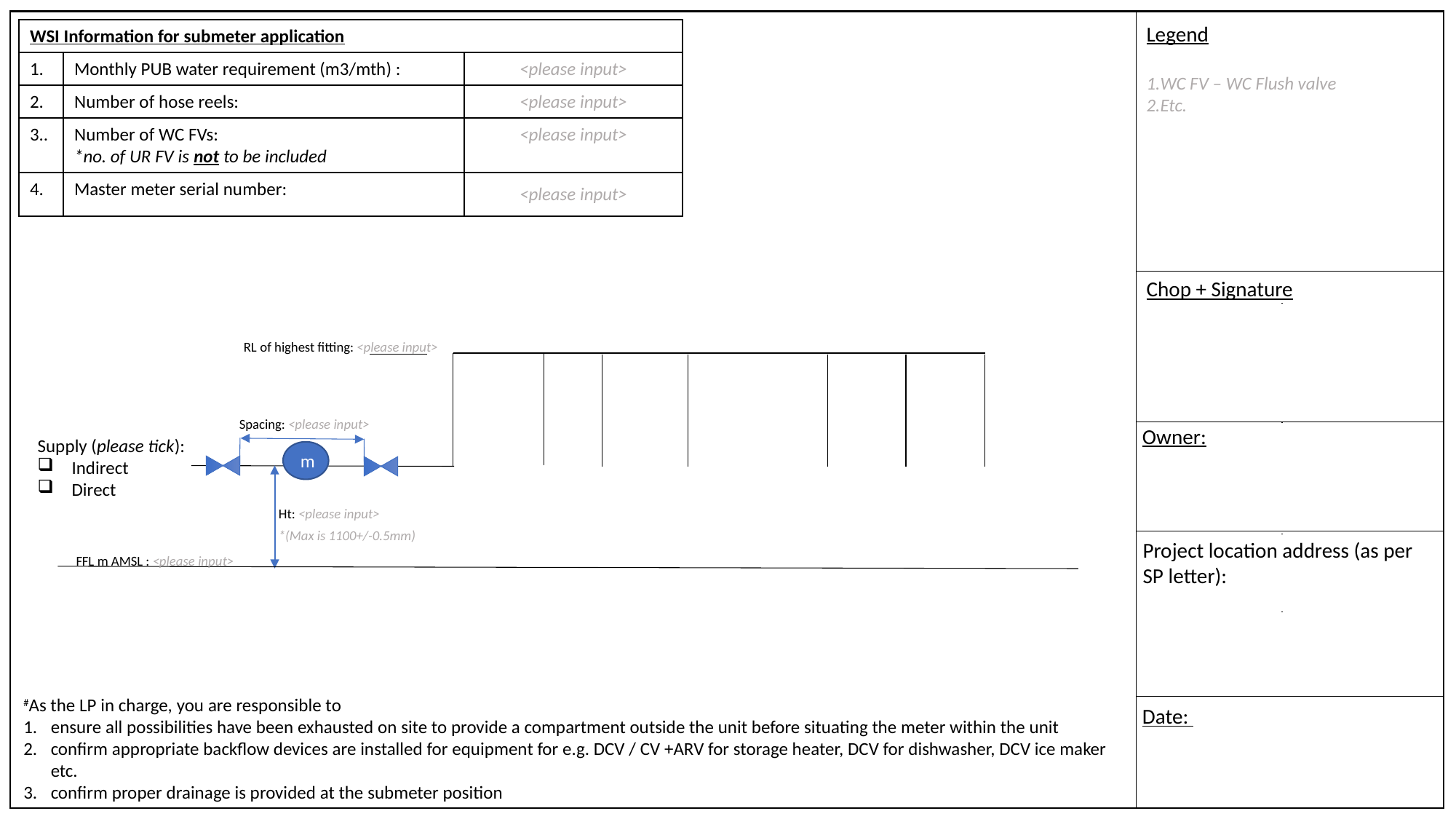

Legend

WC FV – WC Flush valve
Etc.
| WSI Information for submeter application |  |  |
| --- | --- | --- |
| 1. | Monthly PUB water requirement (m3/mth) : | <please input> |
| 2. | Number of hose reels: | <please input> |
| 3.. | Number of WC FVs: \*no. of UR FV is not to be included | <please input> |
| 4. | Master meter serial number: | <please input> |
Chop + Signature
RL of highest fitting: <please input>
Spacing: <please input>
Owner:

Supply (please tick):
Indirect
Direct
m

Ht: <please input>
*(Max is 1100+/-0.5mm)
Project location address (as per SP letter):

FFL m AMSL : <please input>
#As the LP in charge, you are responsible to
ensure all possibilities have been exhausted on site to provide a compartment outside the unit before situating the meter within the unit
confirm appropriate backflow devices are installed for equipment for e.g. DCV / CV +ARV for storage heater, DCV for dishwasher, DCV ice maker etc.
confirm proper drainage is provided at the submeter position
Date: